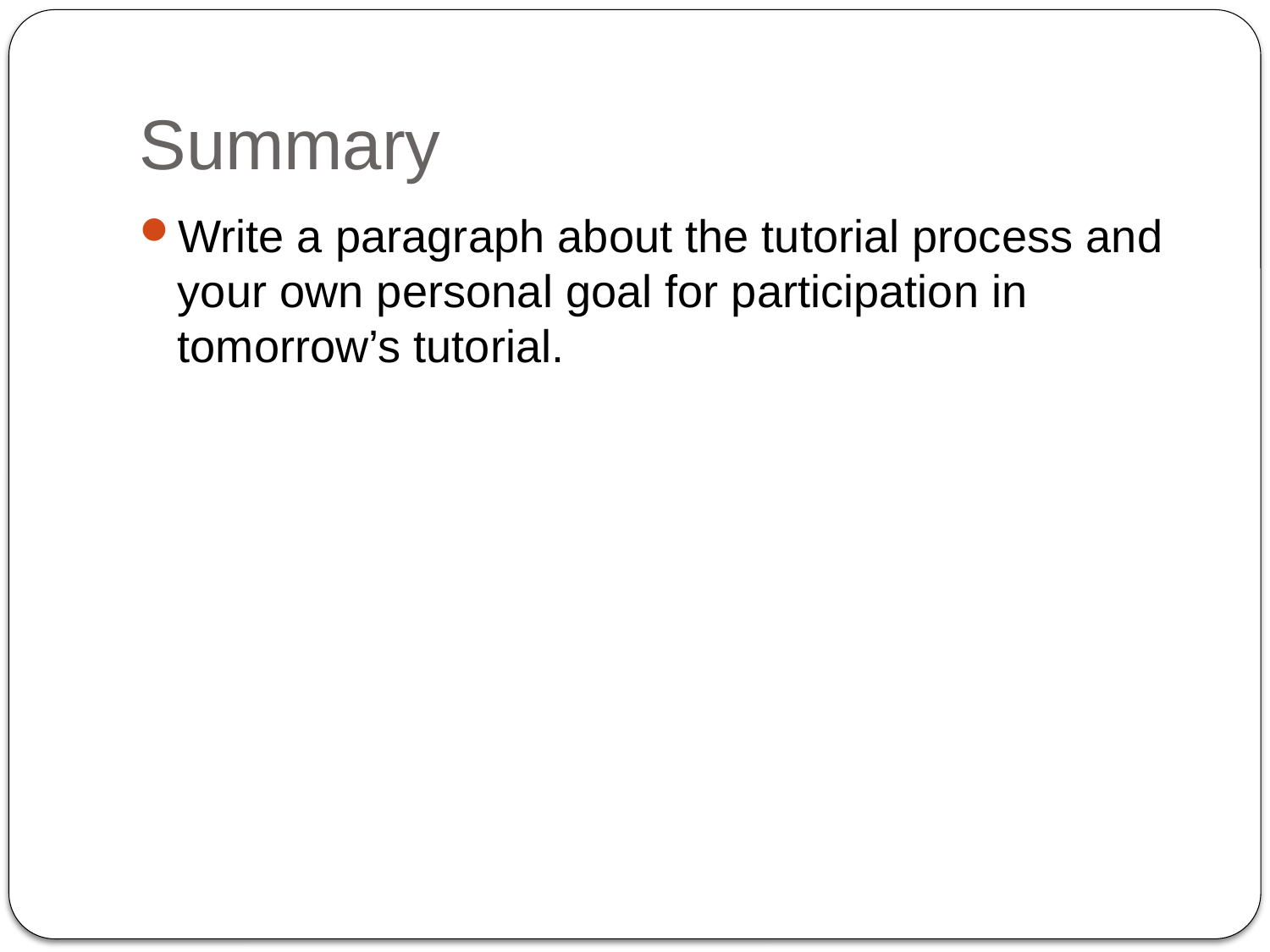

# Summary
Write a paragraph about the tutorial process and your own personal goal for participation in tomorrow’s tutorial.